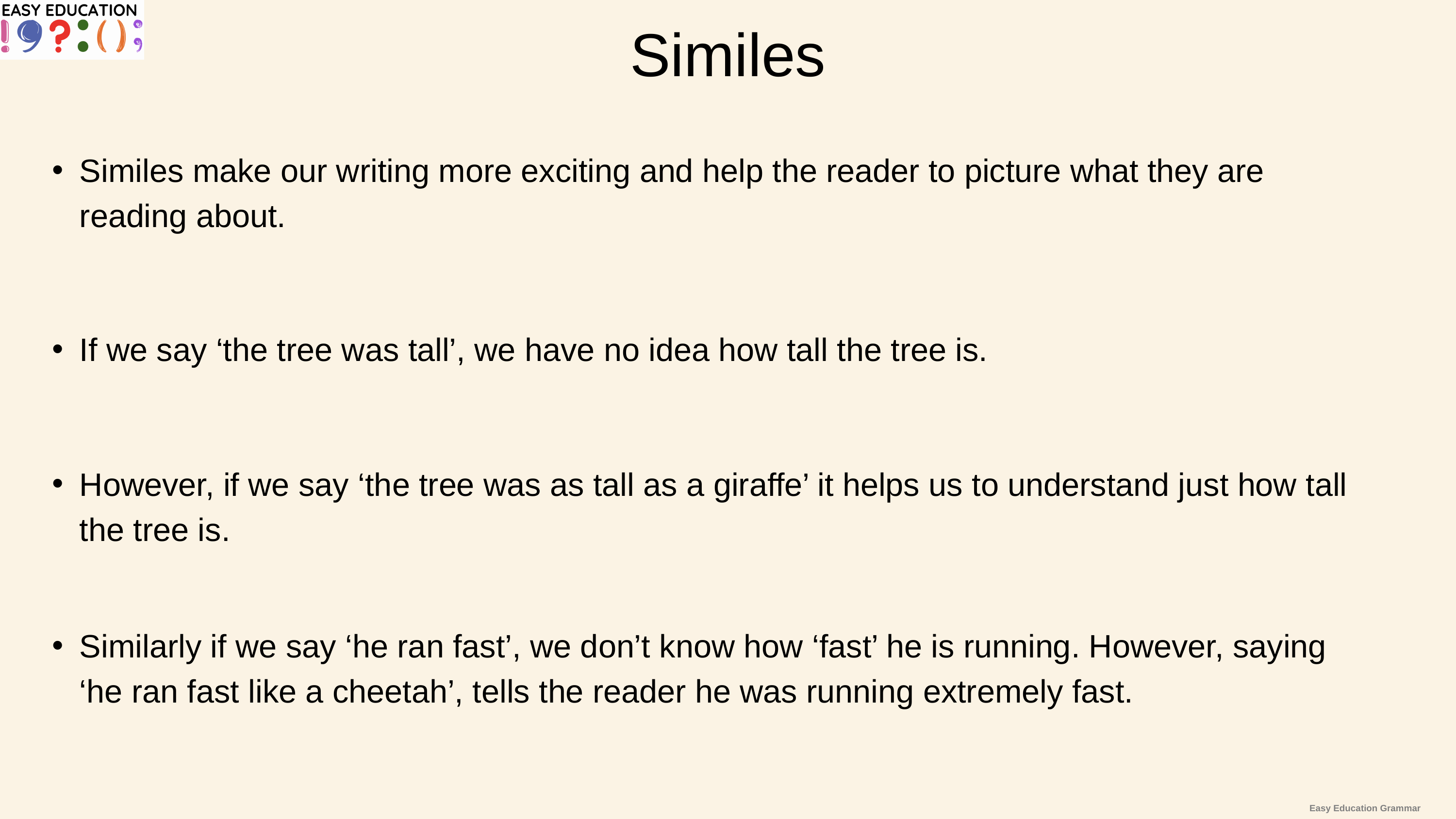

Similes
Similes make our writing more exciting and help the reader to picture what they are reading about.
If we say ‘the tree was tall’, we have no idea how tall the tree is.
However, if we say ‘the tree was as tall as a giraffe’ it helps us to understand just how tall the tree is.
Similarly if we say ‘he ran fast’, we don’t know how ‘fast’ he is running. However, saying ‘he ran fast like a cheetah’, tells the reader he was running extremely fast.